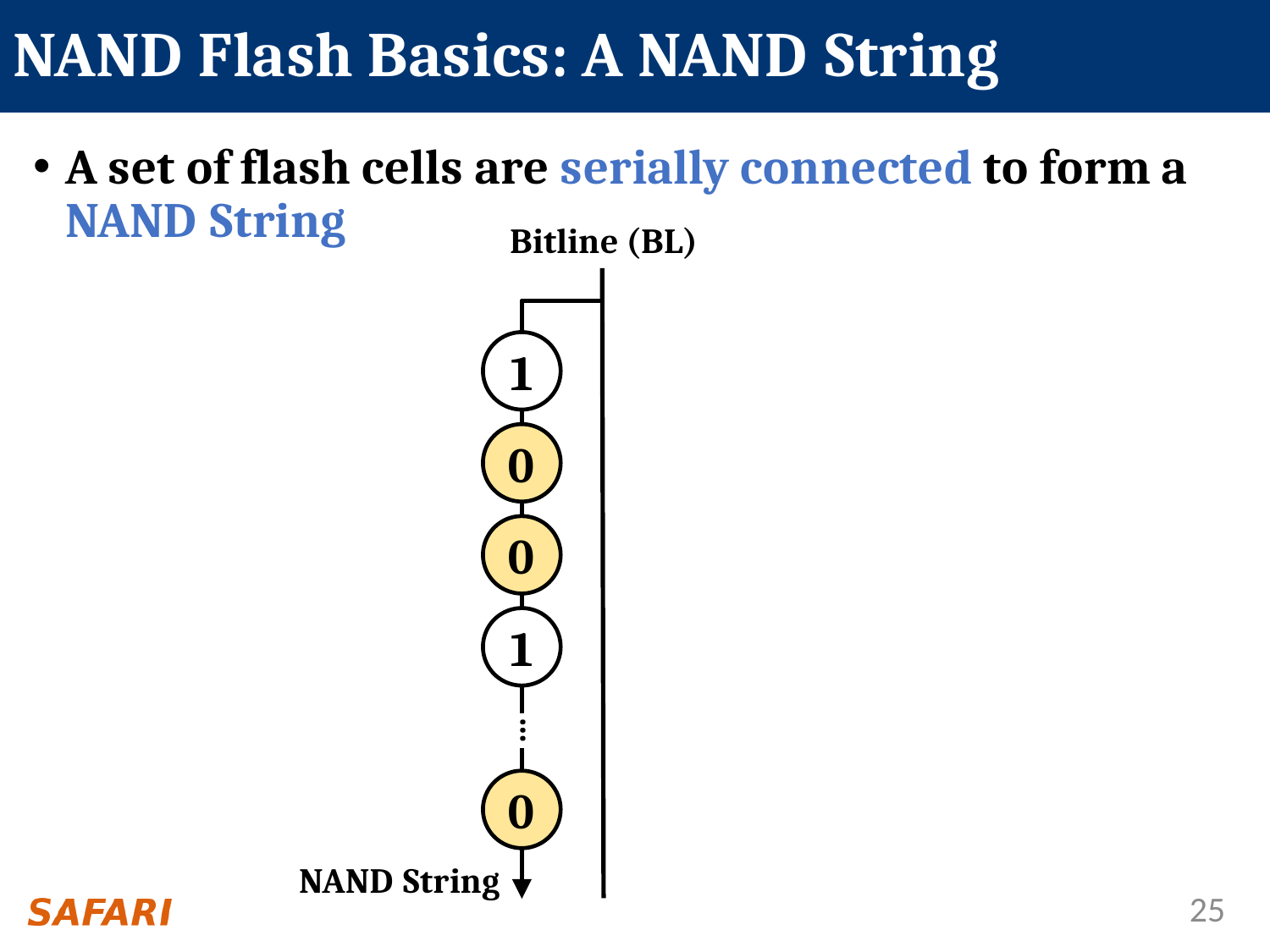

# NAND Flash Basics: A NAND String
A set of flash cells are serially connected to form a NAND String
Bitline (BL)
1
0
0
1
…
0
NAND String